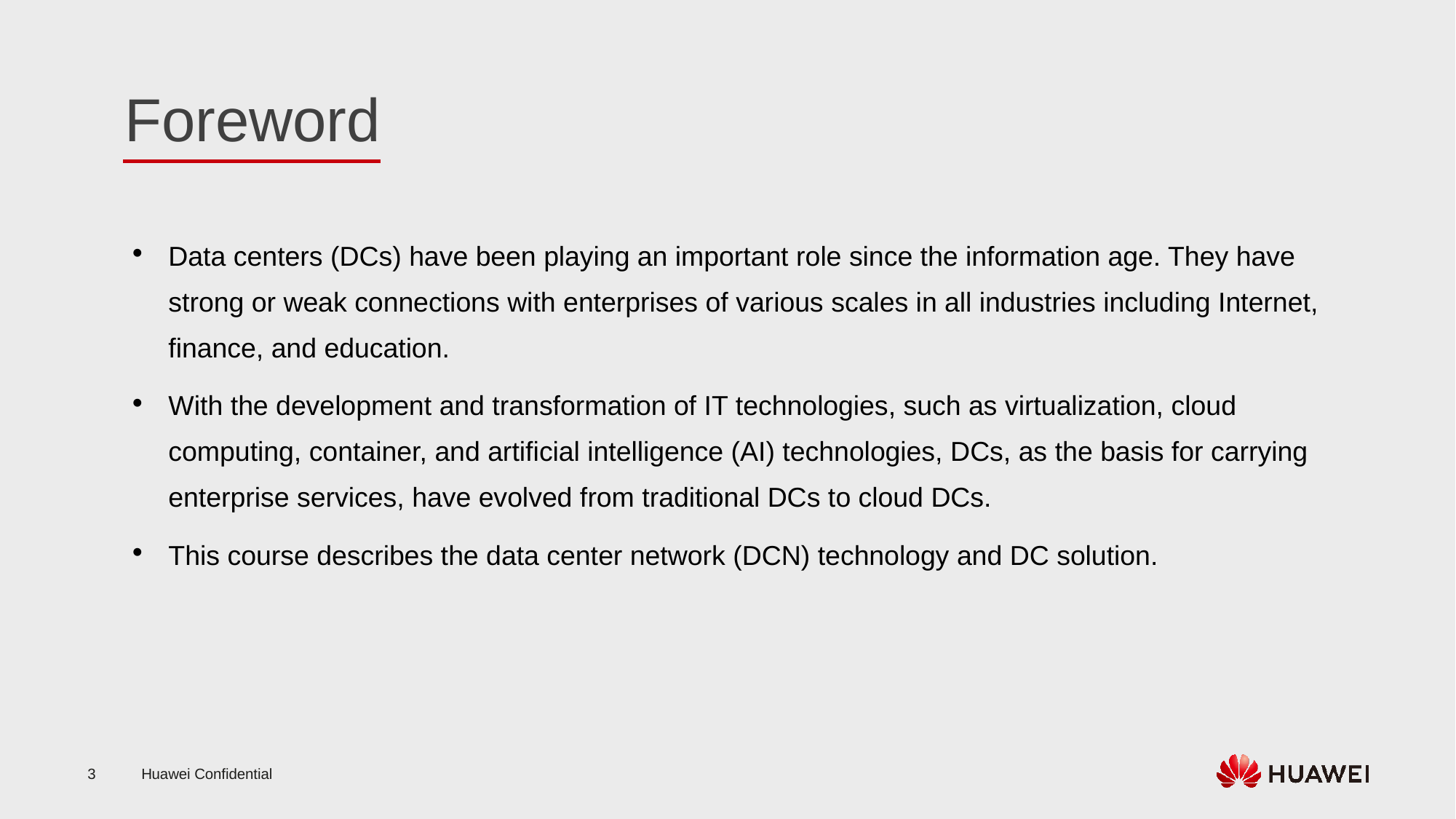

Data centers (DCs) have been playing an important role since the information age. They have strong or weak connections with enterprises of various scales in all industries including Internet, finance, and education.
With the development and transformation of IT technologies, such as virtualization, cloud computing, container, and artificial intelligence (AI) technologies, DCs, as the basis for carrying enterprise services, have evolved from traditional DCs to cloud DCs.
This course describes the data center network (DCN) technology and DC solution.